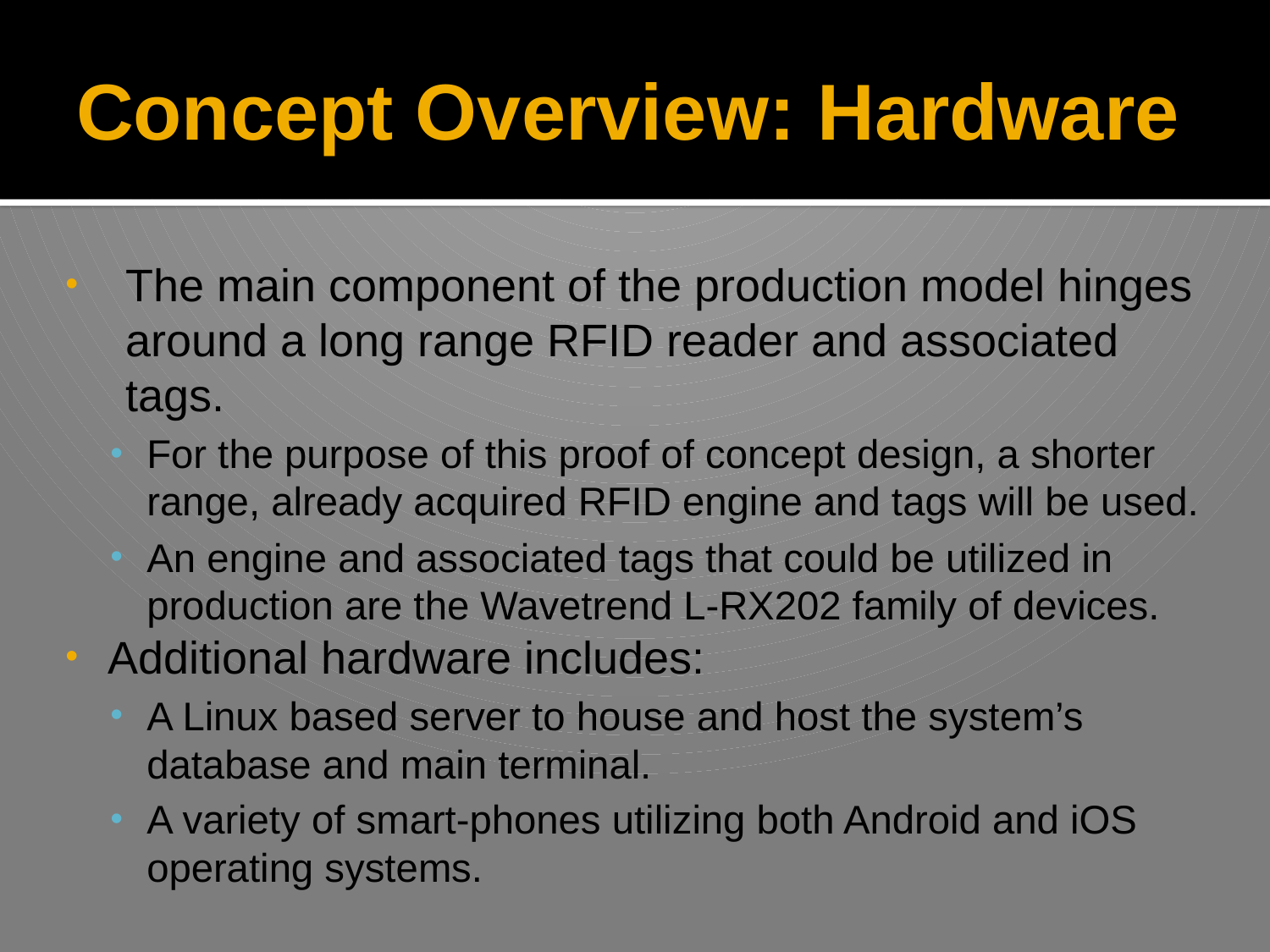

# Concept Overview: Hardware
The main component of the production model hinges around a long range RFID reader and associated tags.
For the purpose of this proof of concept design, a shorter range, already acquired RFID engine and tags will be used.
An engine and associated tags that could be utilized in production are the Wavetrend L-RX202 family of devices.
Additional hardware includes:
A Linux based server to house and host the system’s database and main terminal.
A variety of smart-phones utilizing both Android and iOS operating systems.